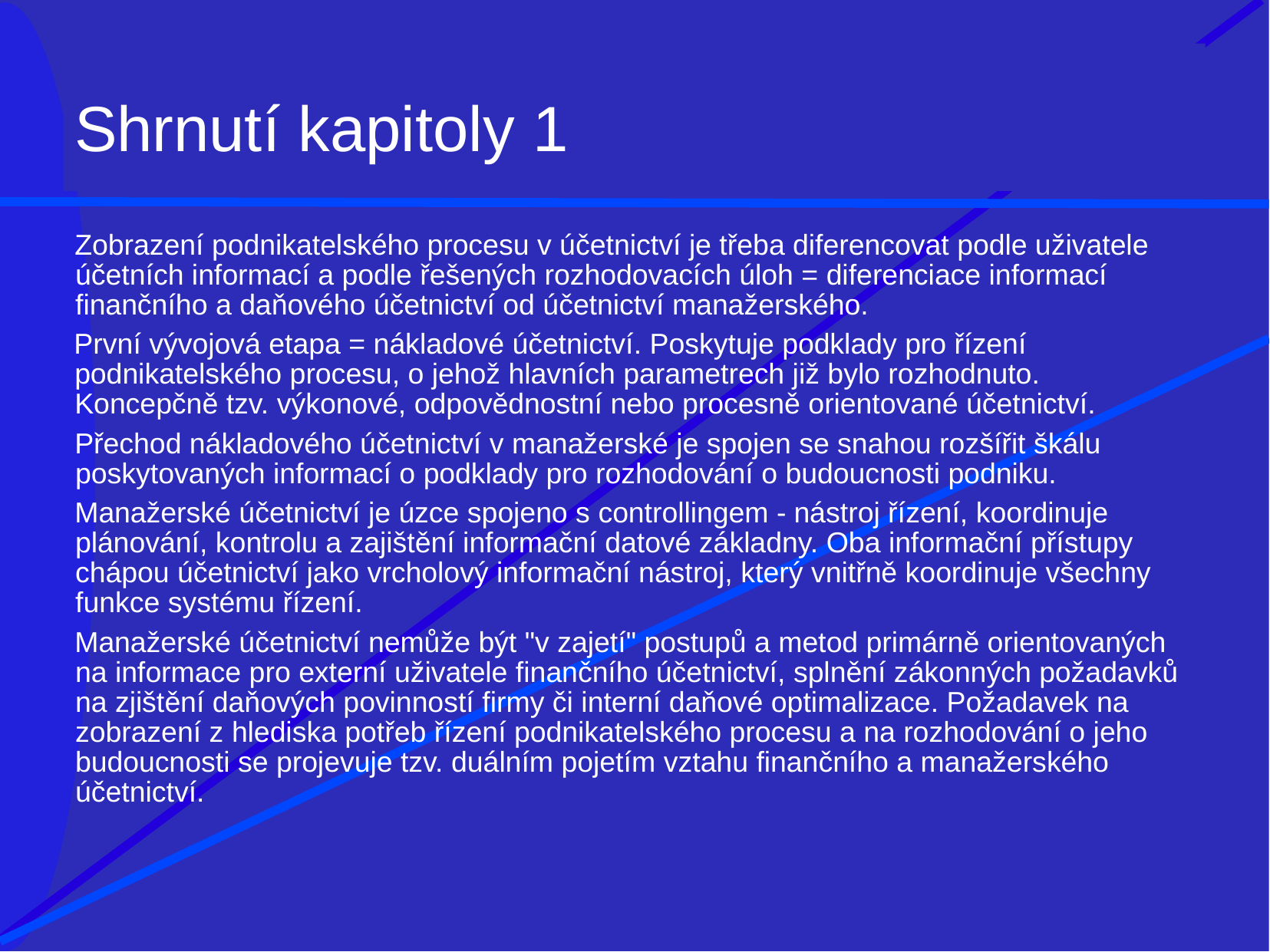

# Shrnutí kapitoly 1
Zobrazení podnikatelského procesu v účetnictví je třeba diferencovat podle uživatele účetních informací a podle řešených rozhodovacích úloh = diferenciace informací finančního a daňového účetnictví od účetnictví manažerského.
První vývojová etapa = nákladové účetnictví. Poskytuje podklady pro řízení podnikatelského procesu, o jehož hlavních parametrech již bylo rozhodnuto. Koncepčně tzv. výkonové, odpovědnostní nebo procesně orientované účetnictví.
Přechod nákladového účetnictví v manažerské je spojen se snahou rozšířit škálu poskytovaných informací o podklady pro rozhodování o budoucnosti podniku.
Manažerské účetnictví je úzce spojeno s controllingem - nástroj řízení, koordinuje plánování, kontrolu a zajištění informační datové základny. Oba informační přístupy chápou účetnictví jako vrcholový informační nástroj, který vnitřně koordinuje všechny funkce systému řízení.
Manažerské účetnictví nemůže být "v zajetí" postupů a metod primárně orientovaných na informace pro externí uživatele finančního účetnictví, splnění zákonných požadavků na zjištění daňových povinností firmy či interní daňové optimalizace. Požadavek na zobrazení z hlediska potřeb řízení podnikatelského procesu a na rozhodování o jeho budoucnosti se projevuje tzv. duálním pojetím vztahu finančního a manažerského účetnictví.